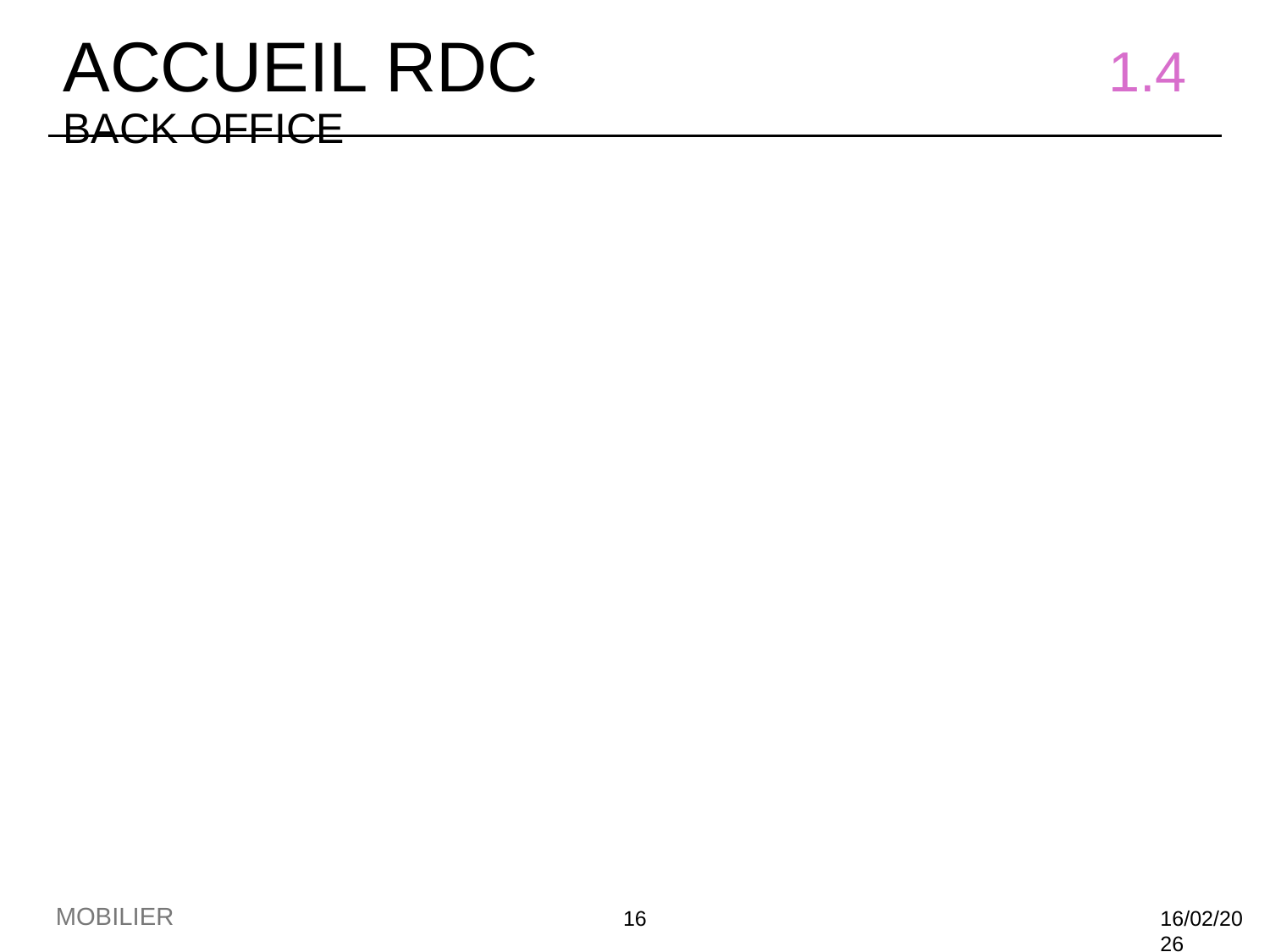

# ACCUEIL RDC                             1.4  BACK OFFICE
MOBILIER